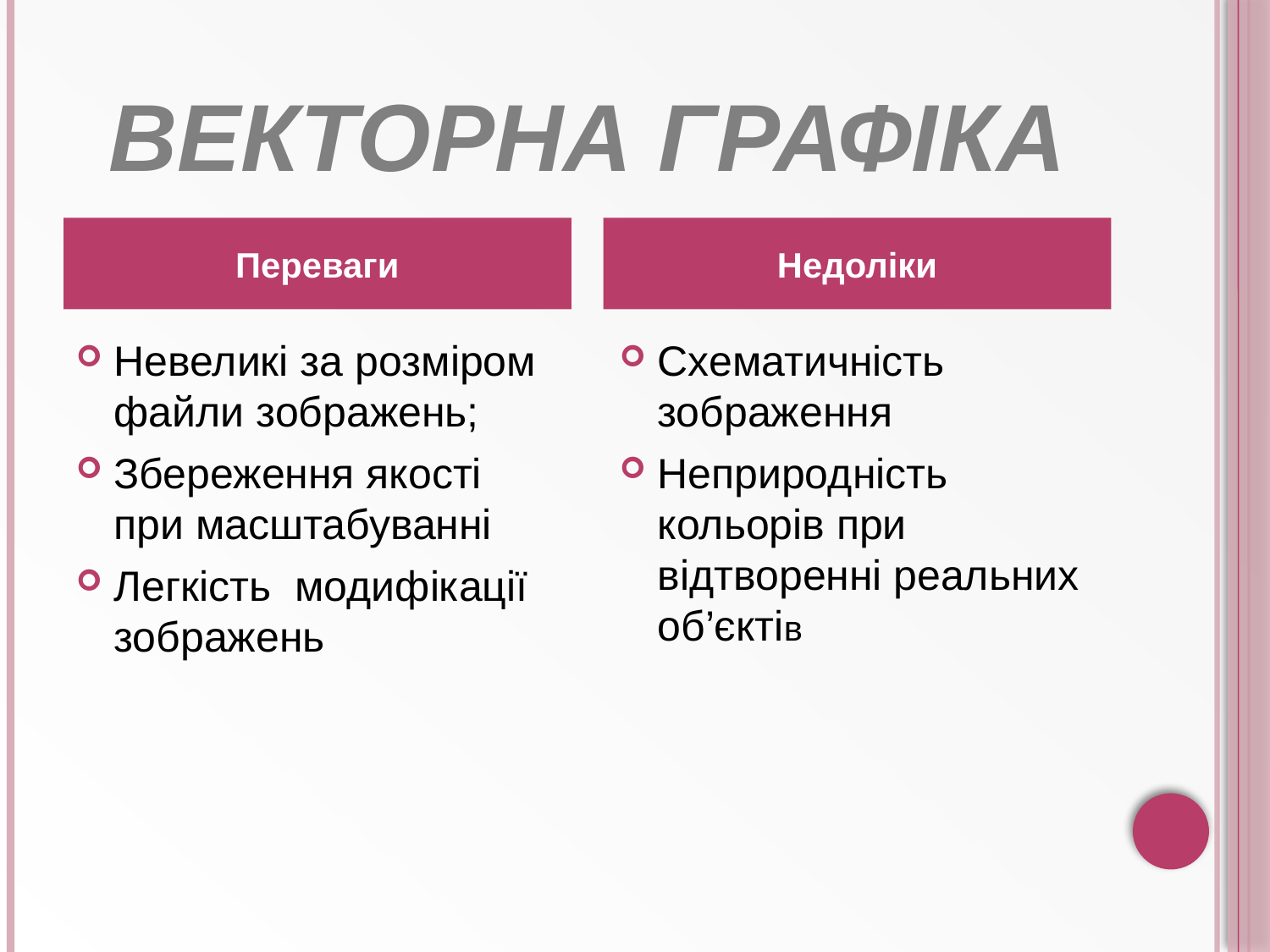

# Векторна графіка

Переваги
Недоліки
Невеликі за розміром файли зображень;
Збереження якості при масштабуванні
Легкість  модифікації зображень

Схематичність зображення
Неприродність кольорів при відтворенні реальних об’єктів